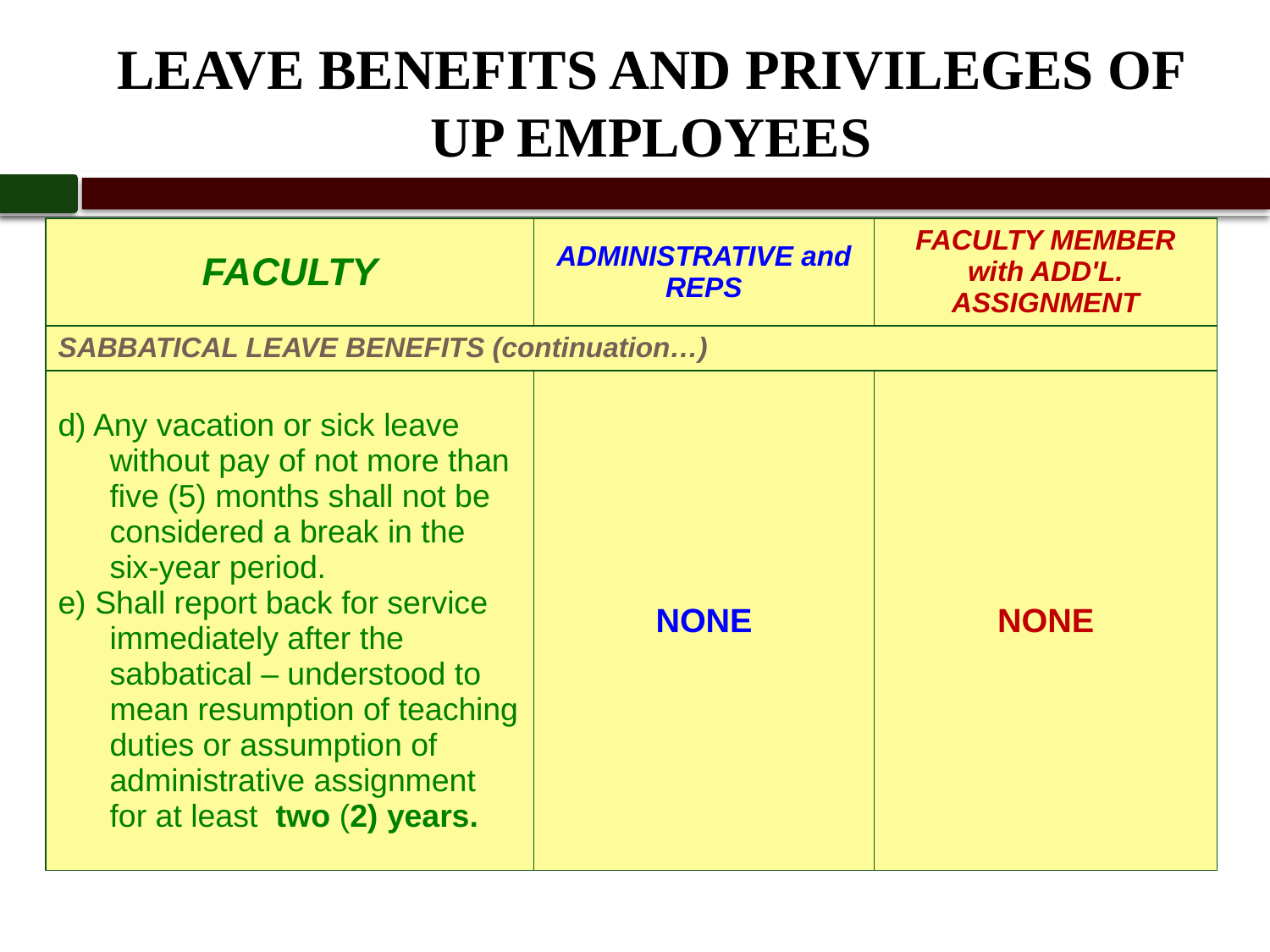

# LEAVE BENEFITS AND PRIVILEGES OF UP EMPLOYEES
| FACULTY | ADMINISTRATIVE and REPS | FACULTY MEMBER with ADD'L. ASSIGNMENT |
| --- | --- | --- |
| SABBATICAL LEAVE BENEFITS (continuation…) |  |  |
| d) Any vacation or sick leave without pay of not more than five (5) months shall not be considered a break in the six-year period. e) Shall report back for service immediately after the sabbatical – understood to mean resumption of teaching duties or assumption of administrative assignment for at least two (2) years. | NONE | NONE |